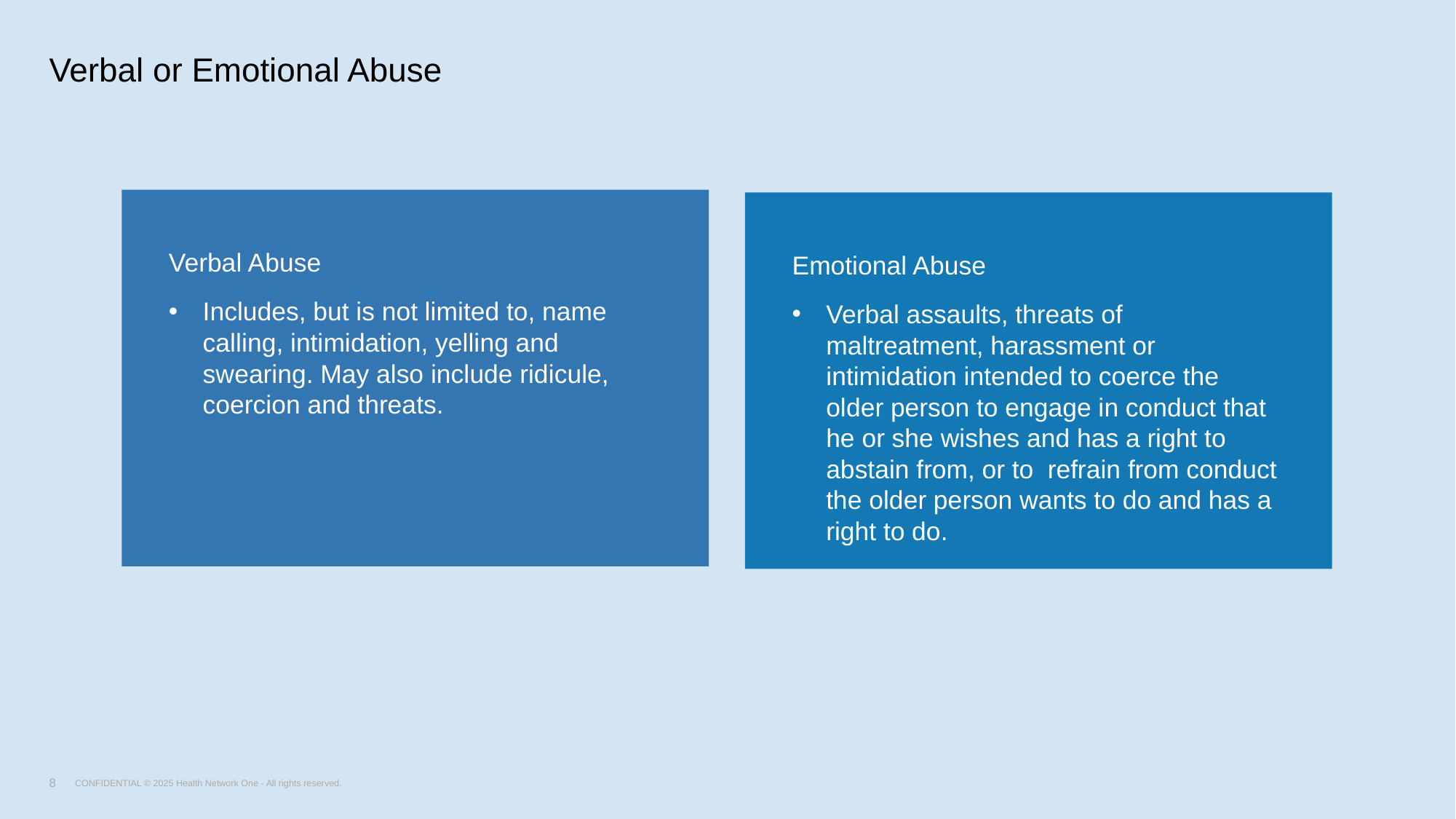

# Verbal or Emotional Abuse

Verbal Abuse
Includes, but is not limited to, name calling, intimidation, yelling and swearing. May also include ridicule, coercion and threats.
Emotional Abuse
Verbal assaults, threats of maltreatment, harassment or intimidation intended to coerce the older person to engage in conduct that he or she wishes and has a right to abstain from, or to  refrain from conduct the older person wants to do and has a right to do.
8